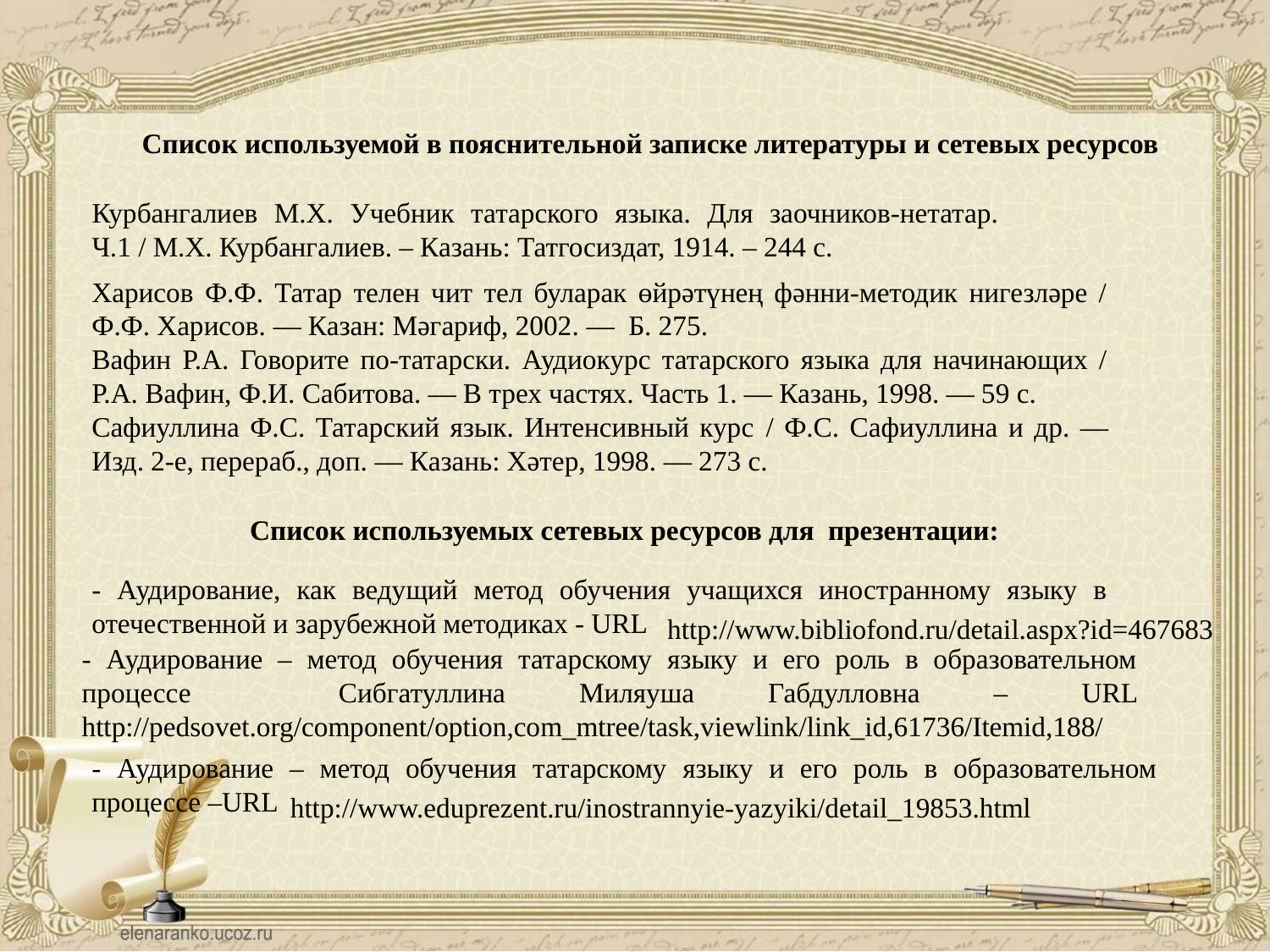

Список используемой в пояснительной записке литературы и сетевых ресурсов:
Курбангалиев М.Х. Учебник татарского языка. Для заочников-нетатар. Ч.1 / М.Х. Курбангалиев. – Казань: Татгосиздат, 1914. – 244 с.
Харисов Ф.Ф. Татар телен чит тел буларак өйрәтүнең фәнни-методик нигезләре / Ф.Ф. Харисов. — Казан: Мәгариф, 2002. —  Б. 275.
Вафин Р.А. Говорите по-татарски. Аудиокурс татарского языка для начинающих / Р.А. Вафин, Ф.И. Сабитова. — В трех частях. Часть 1. — Казань, 1998. — 59 с.
Сафиуллина Ф.С. Татарский язык. Интенсивный курс / Ф.С. Сафиуллина и др. — Изд. 2-е, перераб., доп. — Казань: Хәтер, 1998. — 273 с.
Список используемых сетевых ресурсов для  презентации:
- Аудирование, как ведущий метод обучения учащихся иностранному языку в отечественной и зарубежной методиках - URL
http://www.bibliofond.ru/detail.aspx?id=467683
- Аудирование – метод обучения татарскому языку и его роль в образовательном процессе  Сибгатуллина Миляуша Габдулловна – URL http://pedsovet.org/component/option,com_mtree/task,viewlink/link_id,61736/Itemid,188/
- Аудирование – метод обучения татарскому языку и его роль в образовательном процессе –URL
http://www.eduprezent.ru/inostrannyie-yazyiki/detail_19853.html